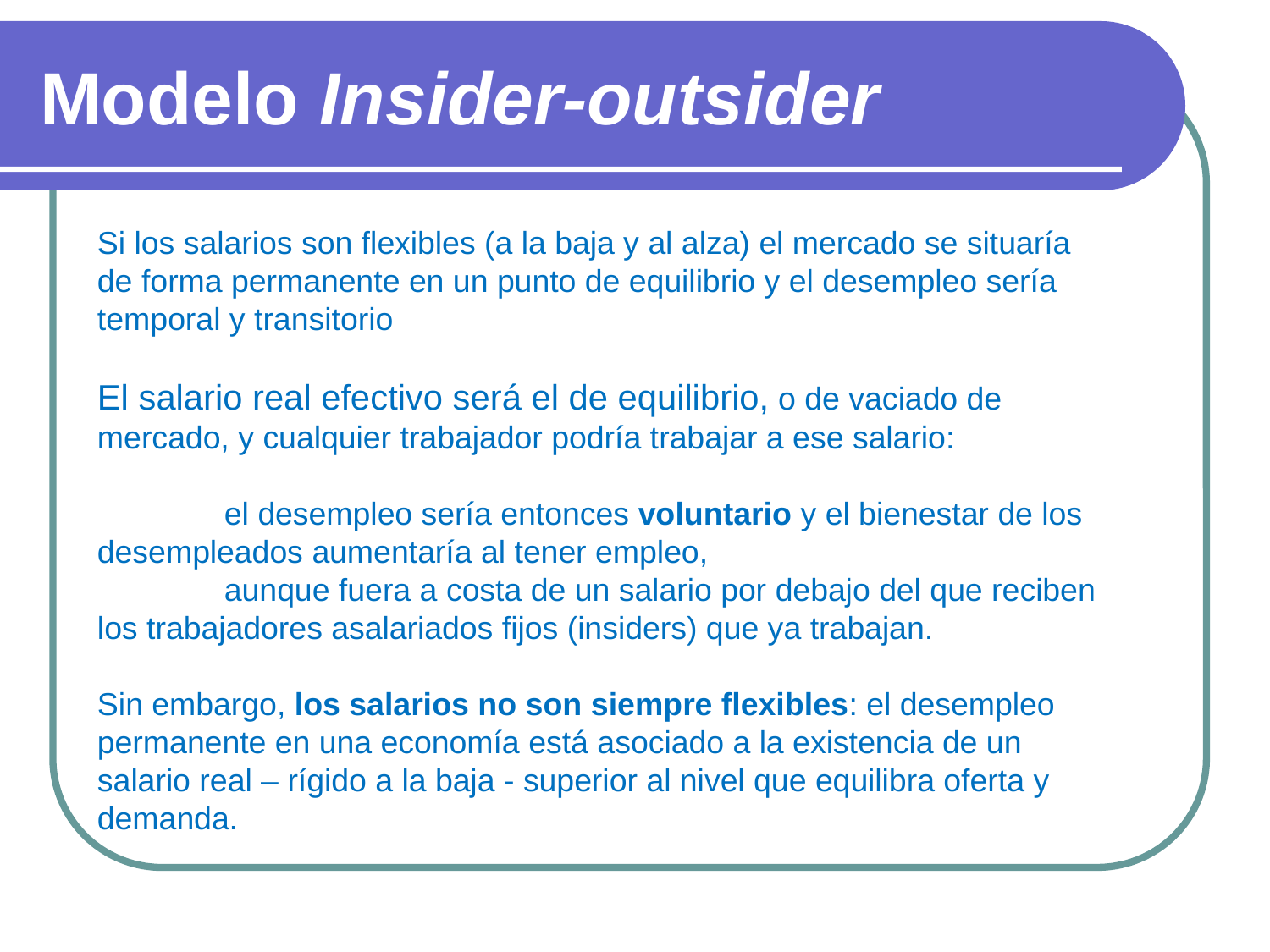

# Modelo Insider-outsider
Si los salarios son flexibles (a la baja y al alza) el mercado se situaría de forma permanente en un punto de equilibrio y el desempleo sería temporal y transitorio

El salario real efectivo será el de equilibrio, o de vaciado de mercado, y cualquier trabajador podría trabajar a ese salario:

	el desempleo sería entonces voluntario y el bienestar de los desempleados aumentaría al tener empleo,
	aunque fuera a costa de un salario por debajo del que reciben los trabajadores asalariados fijos (insiders) que ya trabajan.

Sin embargo, los salarios no son siempre flexibles: el desempleo permanente en una economía está asociado a la existencia de un salario real – rígido a la baja - superior al nivel que equilibra oferta y demanda.